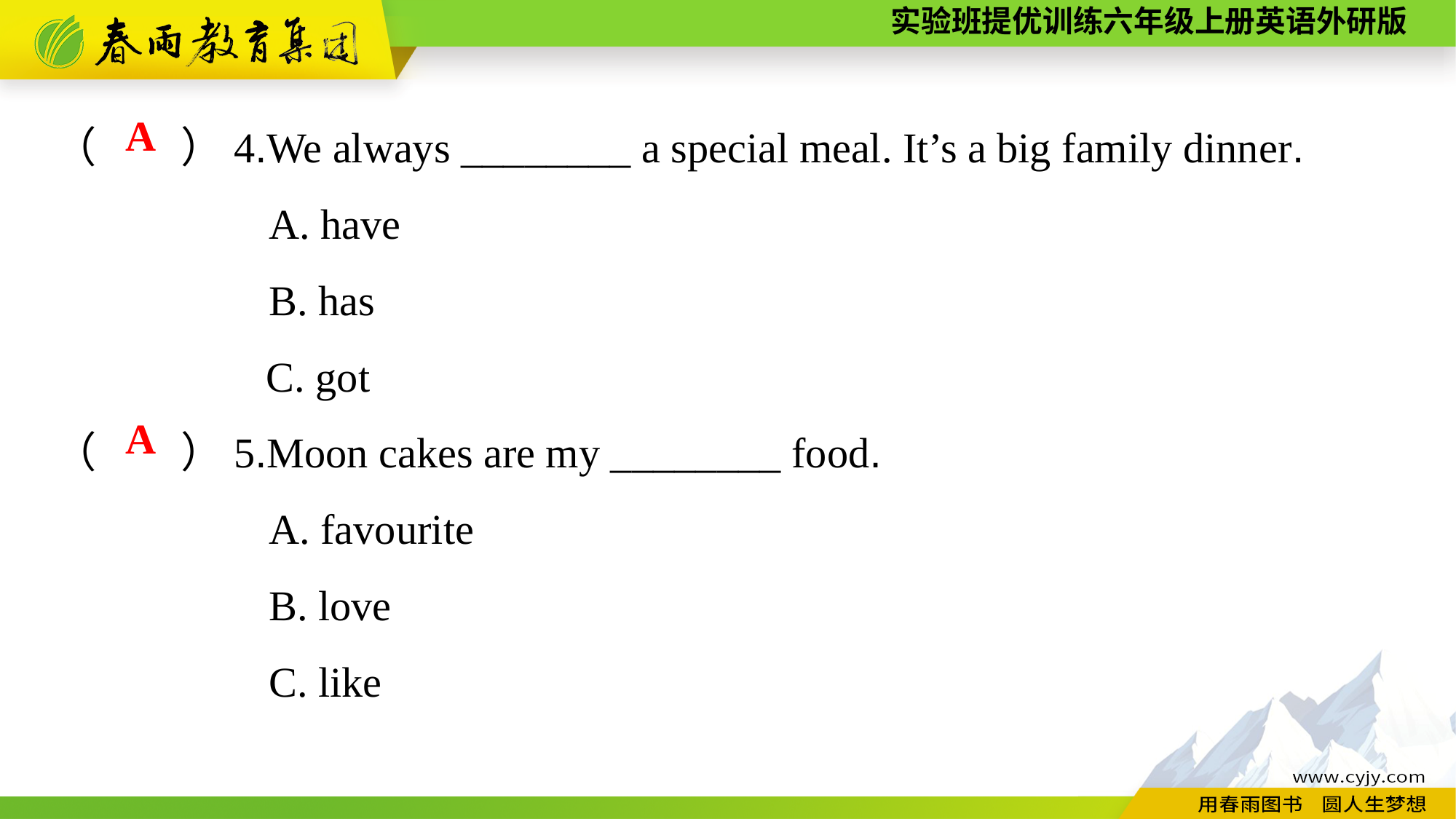

（　　）4.We always ________ a special meal. It’s a big family dinner.
A. have
B. has
C. got
（　　）5.Moon cakes are my ________ food.
A. favourite
B. love
C. like
A
A